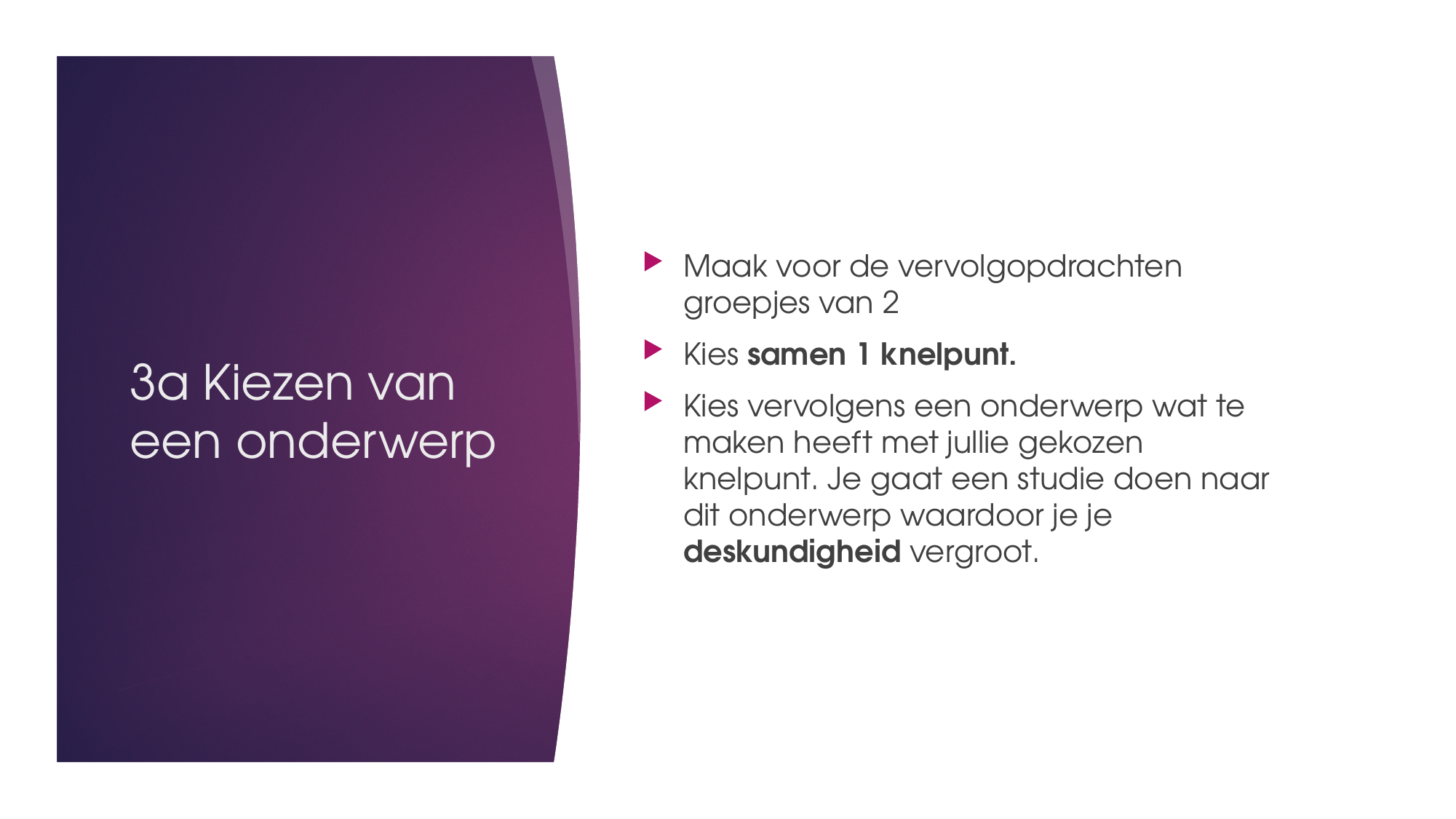

Maak voor de vervolgopdrachten groepjes van 2
Kies samen 1 knelpunt.
Kies vervolgens een onderwerp wat te maken heeft met jullie gekozen knelpunt. Je gaat een studie doen naar dit onderwerp waardoor je je deskundigheid vergroot.
# 3a Kiezen van een onderwerp